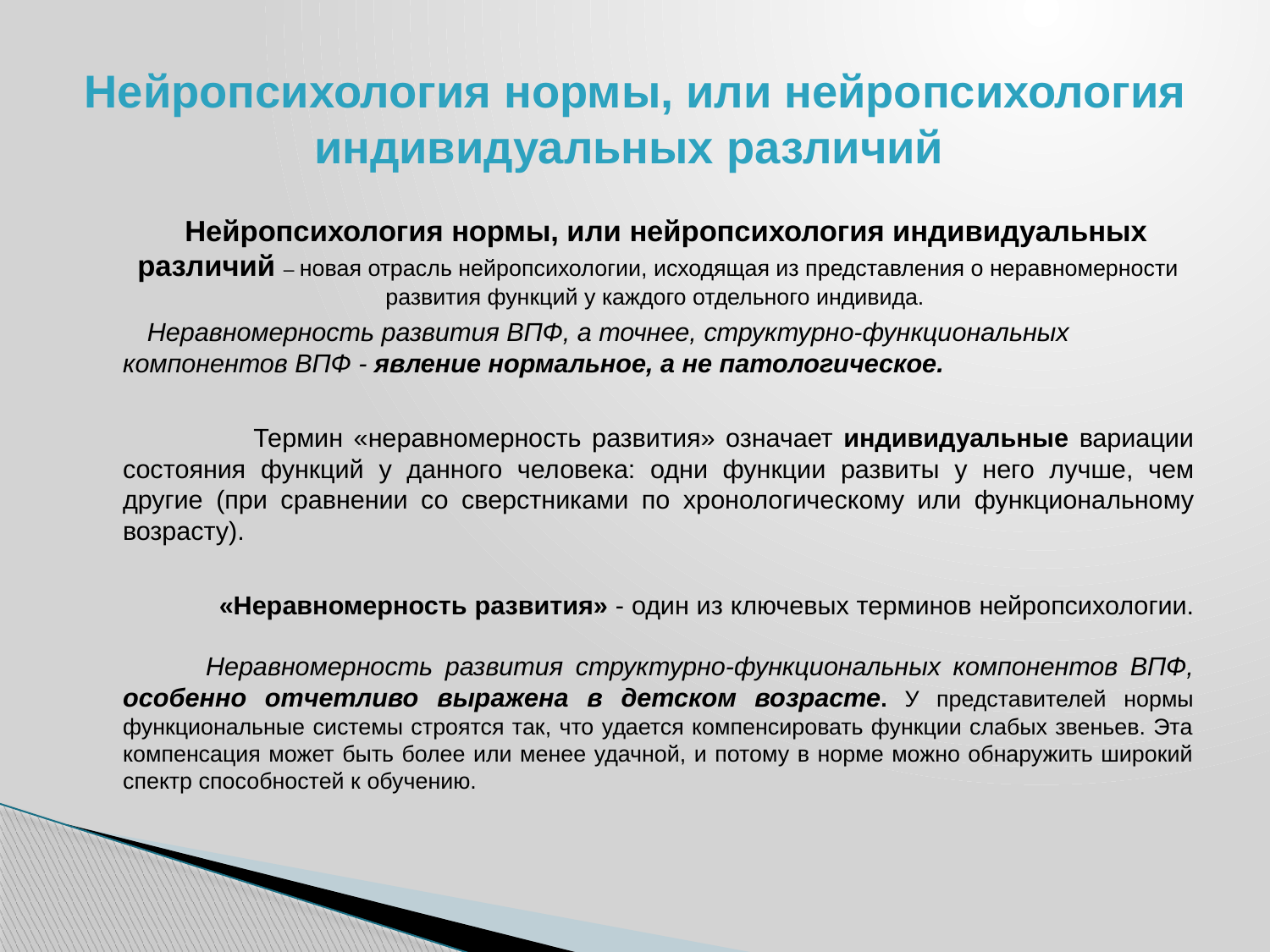

# Нейропсихология нормы, или нейропсихология индивидуальных различий
      Нейропсихология нормы, или нейропсихология индивидуальных различий – новая отрасль нейропсихологии, исходящая из представления о неравномерности развития функций у каждого отдельного индивида.
         Неравномерность развития ВПФ, а точнее, структурно-функциональных компонентов ВПФ - явление нормальное, а не патологическое.

                  Термин «неравномерность развития» означает индивидуальные вариации состояния функций у данного человека: одни функции развиты у него лучше, чем другие (при сравнении со сверстниками по хронологическому или функциональному возрасту).

                 «Неравномерность развития» - один из ключевых терминов нейропсихологии.
          Неравномерность развития структурно-функциональных компонентов ВПФ, особенно отчетливо выражена в детском возрасте. У представителей нормы функциональные системы строятся так, что удается компенсировать функции слабых звеньев. Эта компенсация может быть более или менее удачной, и потому в норме можно обнаружить широкий спектр способностей к обучению.